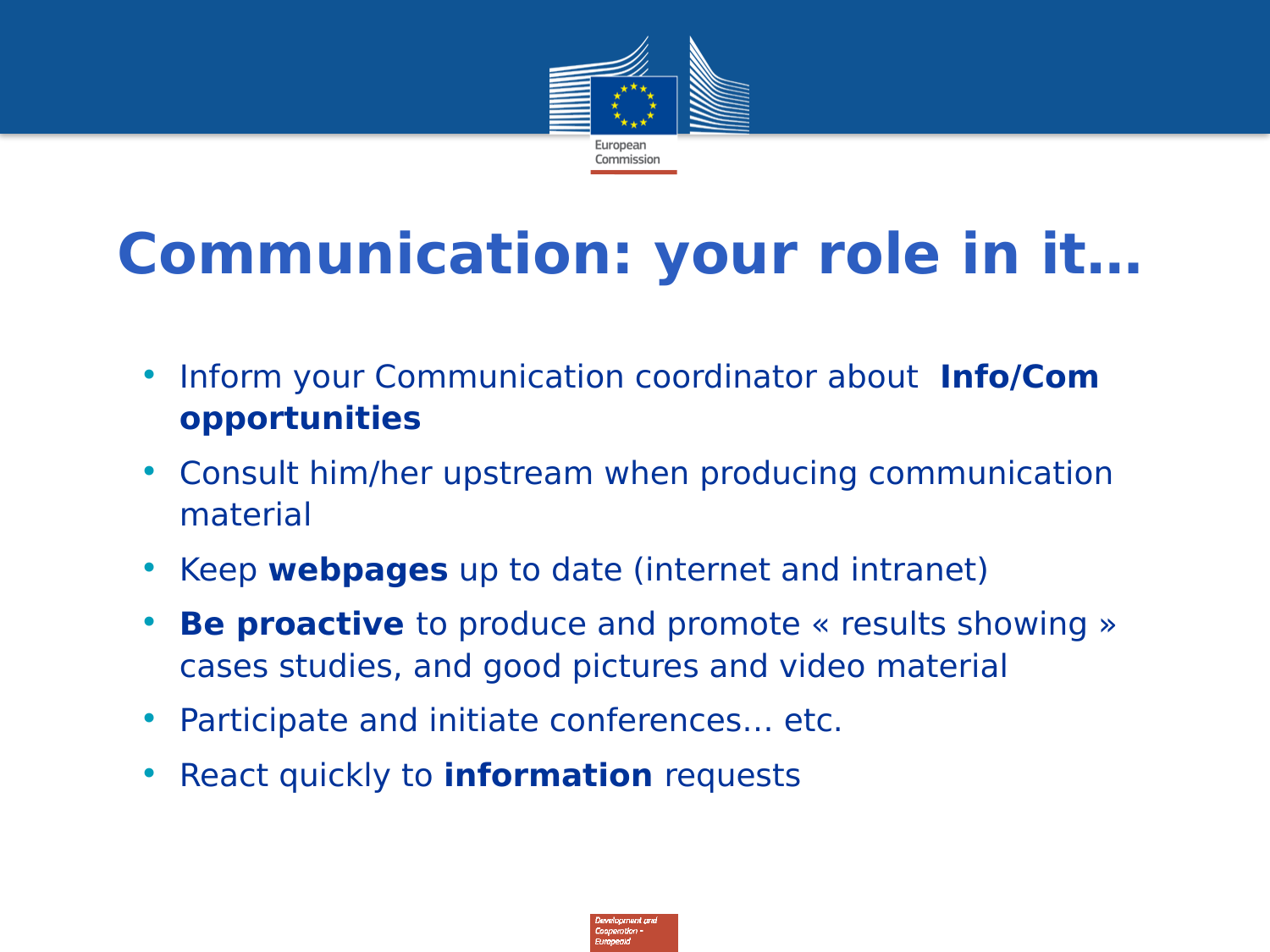

# Communication: your role in it…
Inform your Communication coordinator about  Info/Com opportunities
Consult him/her upstream when producing communication material
Keep webpages up to date (internet and intranet)
Be proactive to produce and promote « results showing » cases studies, and good pictures and video material
Participate and initiate conferences… etc.
React quickly to information requests